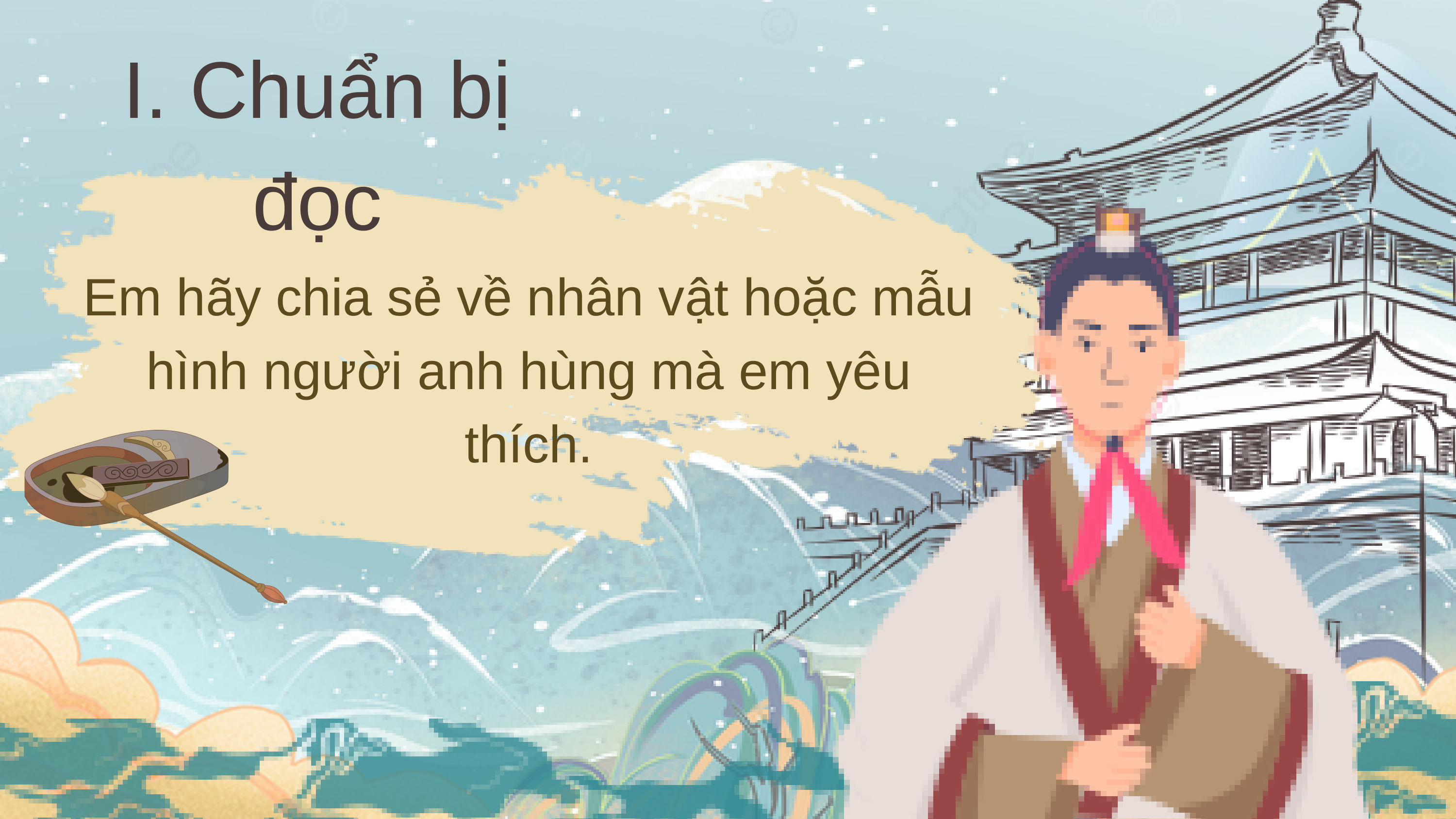

I. Chuẩn bị đọc

Em hãy chia sẻ về nhân vật hoặc mẫu hình người anh hùng mà em yêu thích.